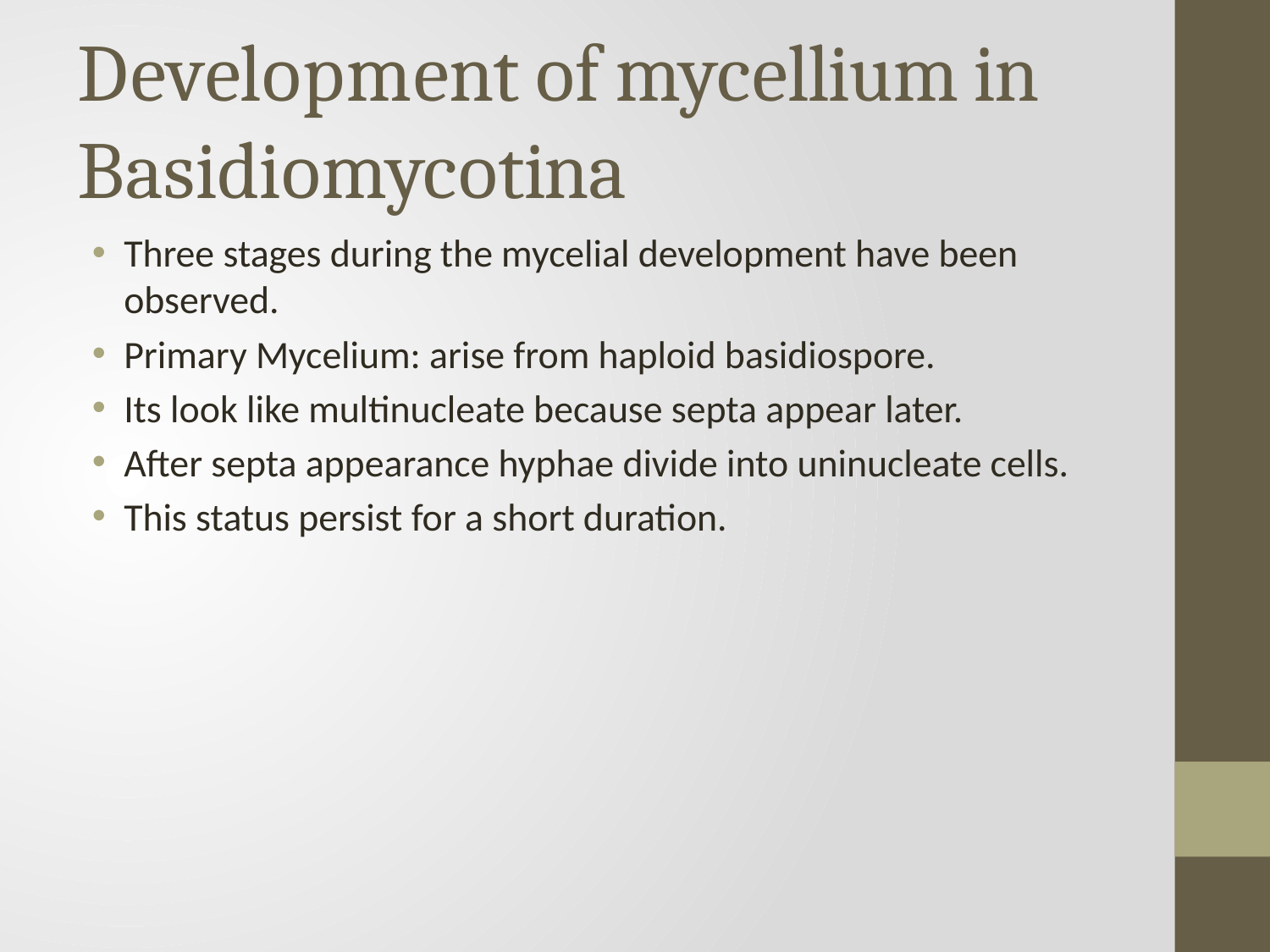

# Development of mycellium in Basidiomycotina
Three stages during the mycelial development have been observed.
Primary Mycelium: arise from haploid basidiospore.
Its look like multinucleate because septa appear later.
After septa appearance hyphae divide into uninucleate cells.
This status persist for a short duration.